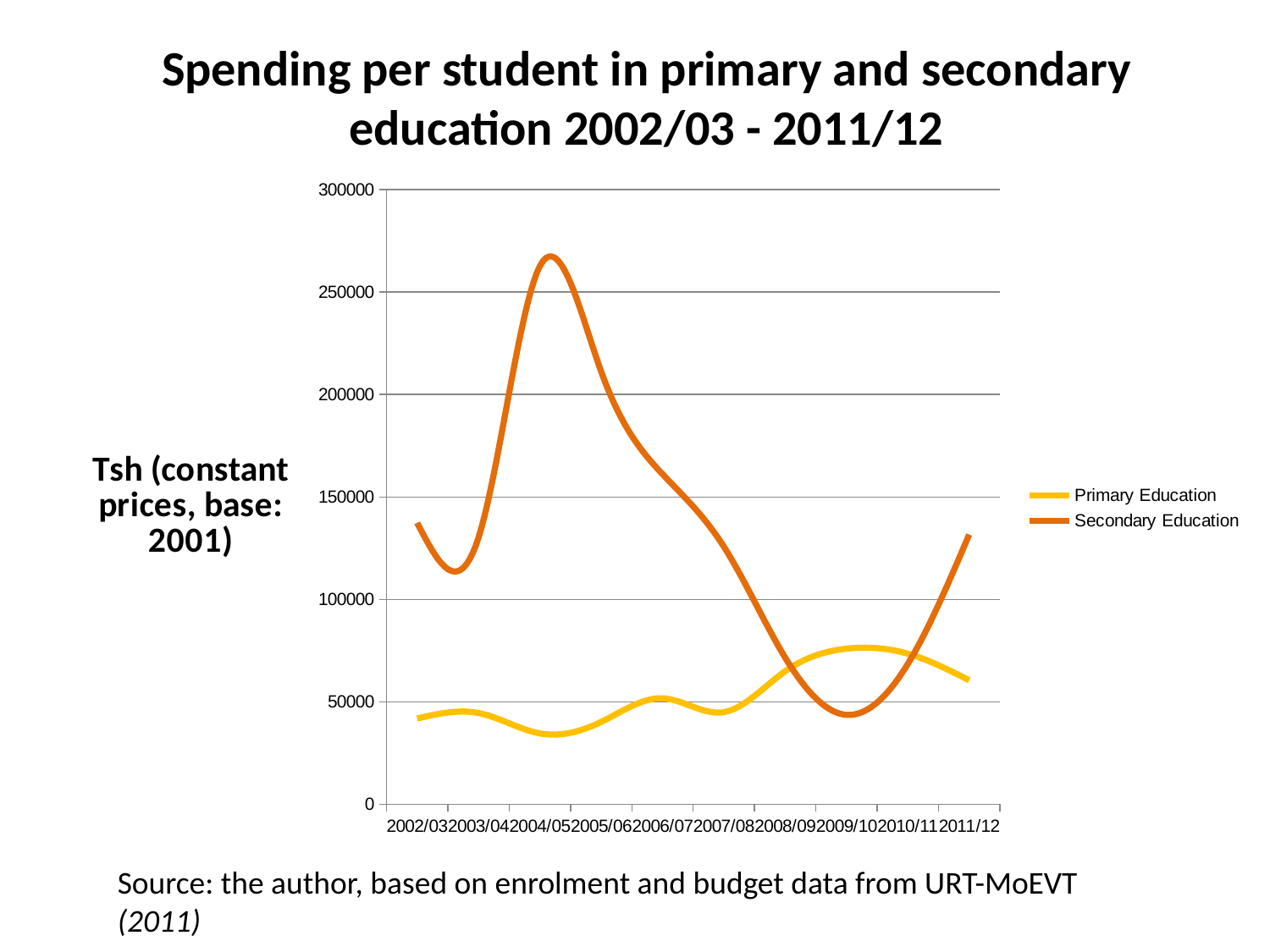

5
Spending per student in primary and secondary education 2002/03 - 2011/12

### Chart

| Category | Primary Education | Secondary Education |
|---|---|---|
| 2002/03 | 41866.8401569286 | 137357.621062737 |
| 2003/04 | 44516.0112817778 | 130118.860918072 |
| 2004/05 | 34583.968388666 | 262650.404273602 |
| 2005/06 | 40178.2109199712 | 211171.951194066 |
| 2006/07 | 51710.9818513189 | 161150.06870518 |
| 2007/08 | 44968.367388302 | 125757.888384367 |
| 2008/09 | 64907.7558115478 | 71559.9494326112 |
| 2009/10 | 75932.2476628072 | 43632.8050334998 |
| 2010/11 | 73477.2895941645 | 68515.5443957971 |
| 2011/12 | 60528.4179886267 | 131609.901913961 |
Source: the author, based on enrolment and budget data from URT-MoEVT (2011)